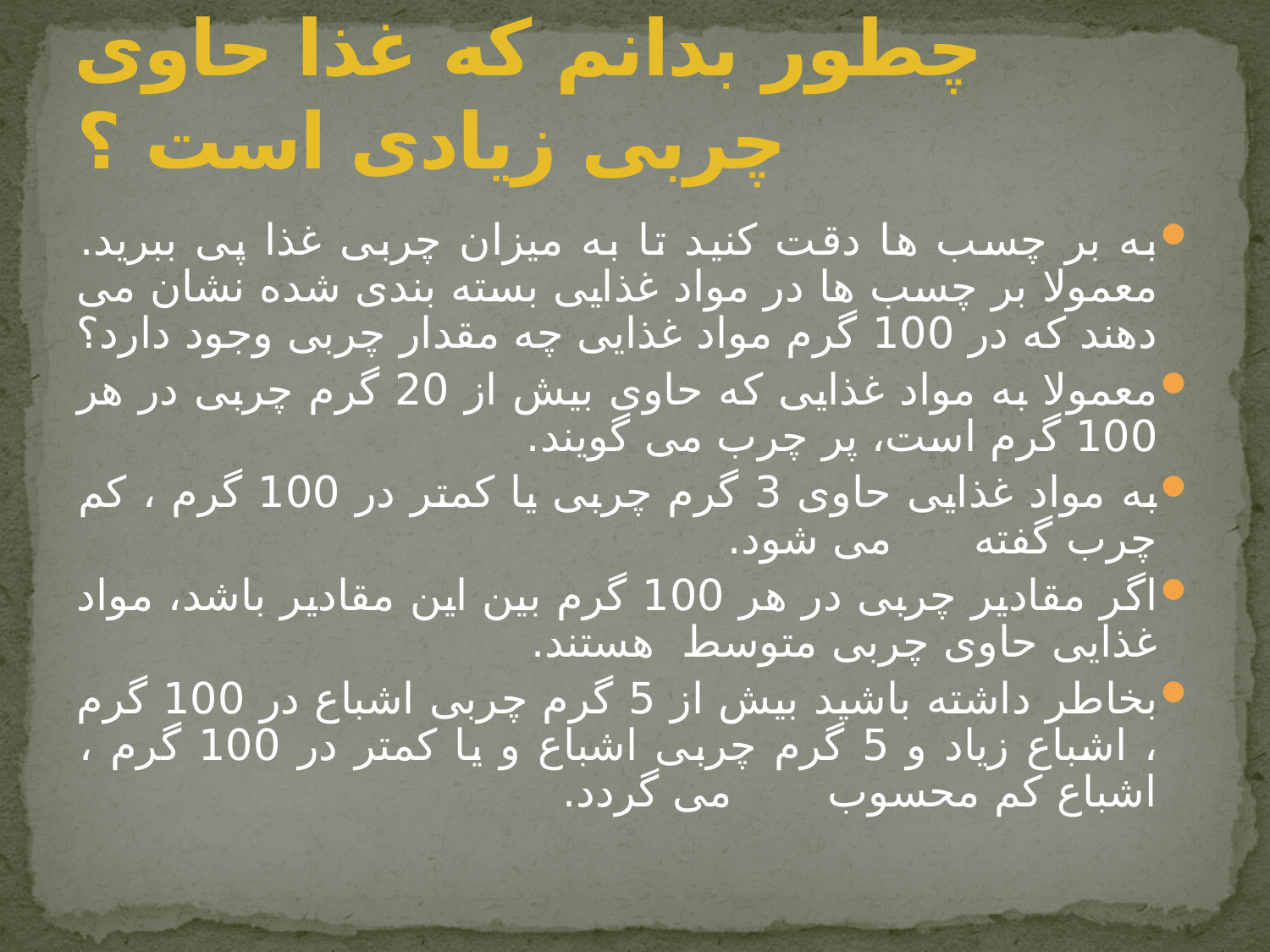

# چطور بدانم که غذا حاوی چربی زیادی است ؟
به بر چسب ها دقت کنید تا به میزان چربی غذا پی ببرید. معمولا بر چسب ها در مواد غذایی بسته بندی شده نشان می دهند که در 100 گرم مواد غذایی چه مقدار چربی وجود دارد؟
معمولا به مواد غذایی که حاوی بیش از 20 گرم چربی در هر 100 گرم است، پر چرب می گویند.
به مواد غذایی حاوی 3 گرم چربی یا کمتر در 100 گرم ، کم چرب گفته      می شود.
اگر مقادیر چربی در هر 100 گرم بین این مقادیر باشد، مواد غذایی حاوی چربی متوسط  هستند.
بخاطر داشته باشید بیش از 5 گرم چربی اشباع در 100 گرم ، اشباع زیاد و 5 گرم چربی اشباع و یا کمتر در 100 گرم ، اشباع کم محسوب       می گردد.